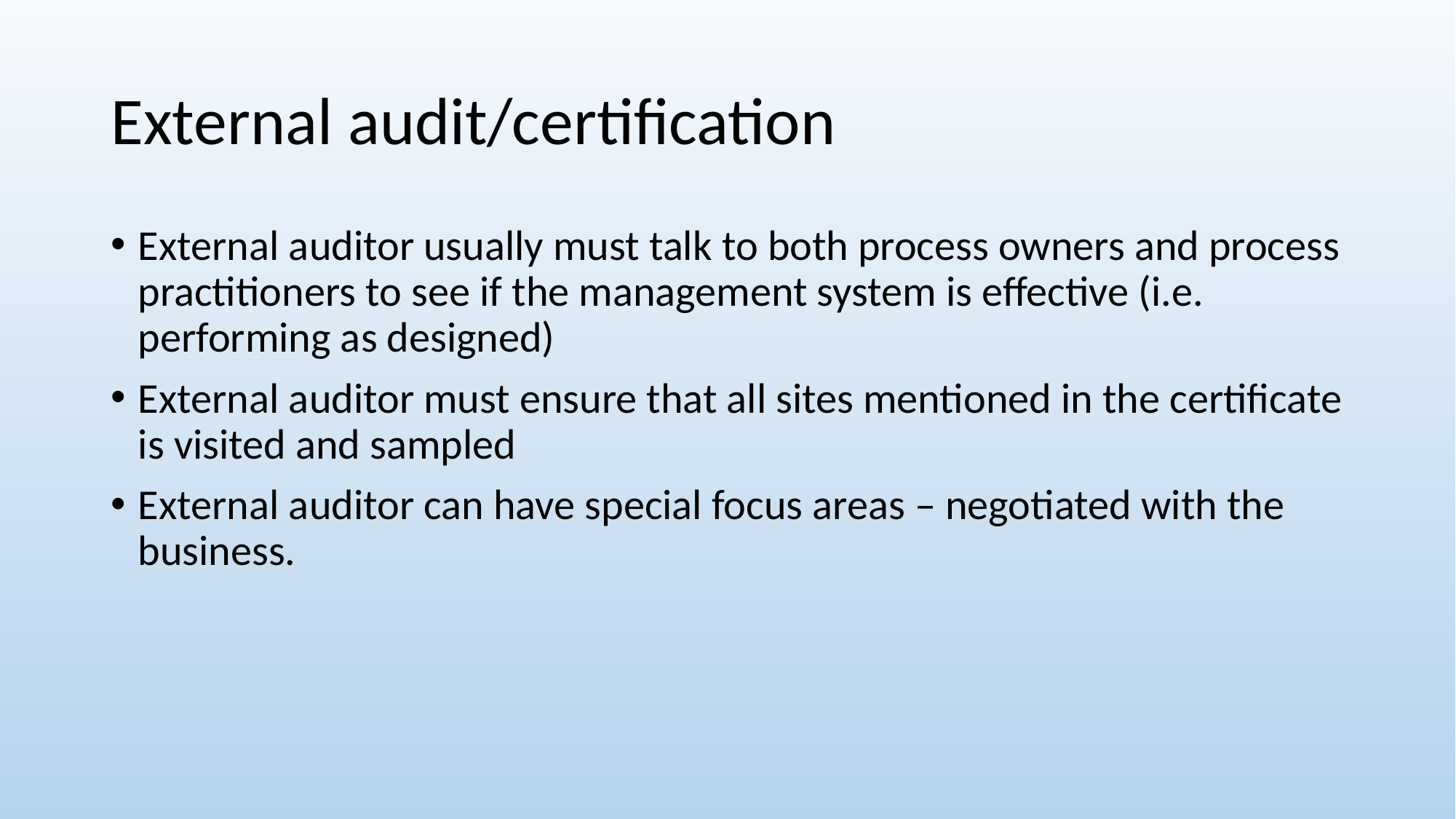

# External audit/certification
External auditor usually must talk to both process owners and process practitioners to see if the management system is effective (i.e. performing as designed)
External auditor must ensure that all sites mentioned in the certificate is visited and sampled
External auditor can have special focus areas – negotiated with the business.